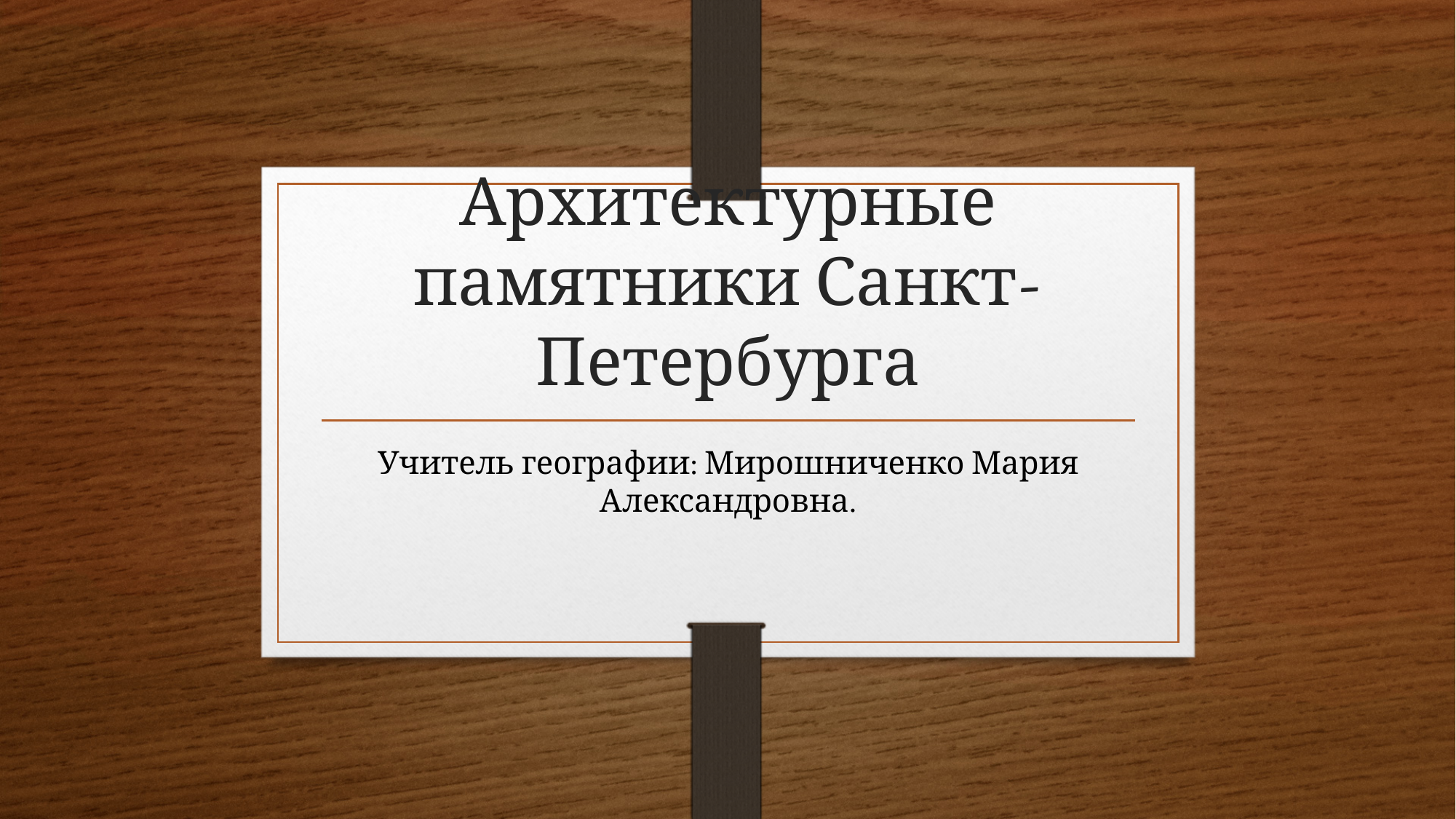

# Архитектурные памятники Санкт-Петербурга
Учитель географии: Мирошниченко Мария Александровна.